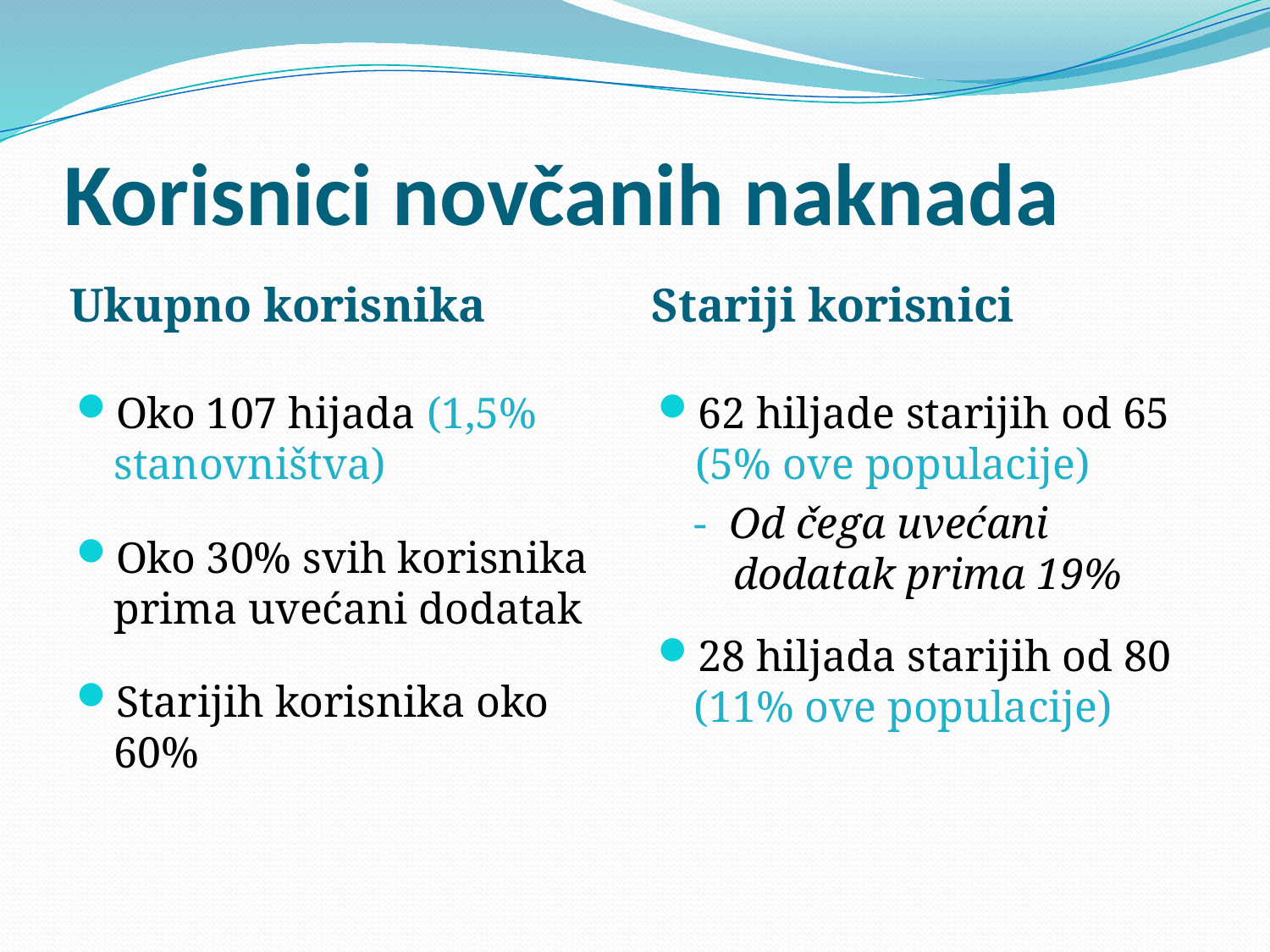

# Korisnici novčanih naknada
Ukupno korisnika
Stariji korisnici
Oko 107 hijada (1,5% stanovništva)
Oko 30% svih korisnika prima uvećani dodatak
Starijih korisnika oko 60%
62 hiljade starijih od 65 (5% ove populacije)
-  Od čega uvećani dodatak prima 19%
28 hiljada starijih od 80 (11% ove populacije)